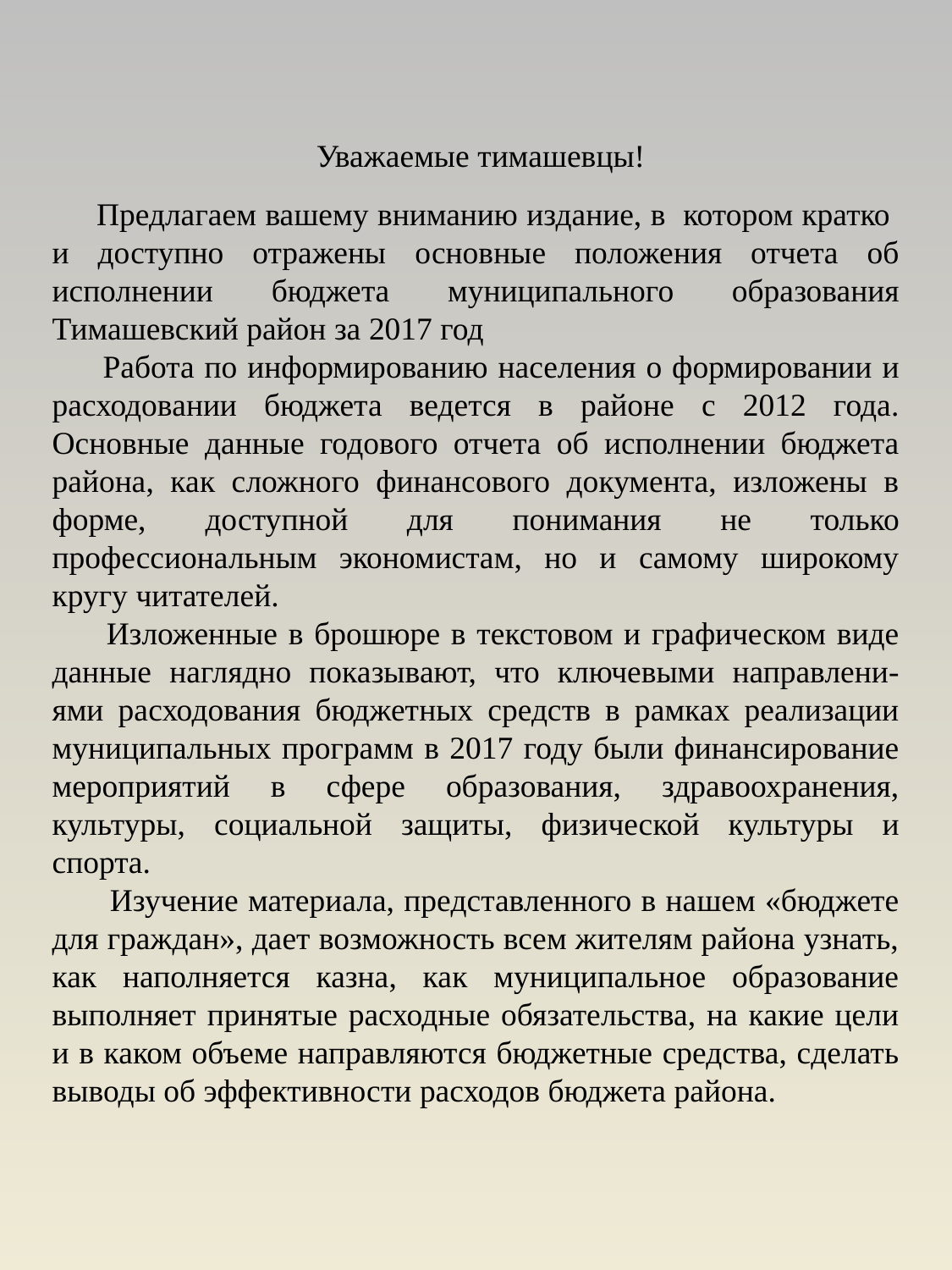

Уважаемые тимашевцы!
     Предлагаем вашему вниманию издание, в  котором кратко  и доступно отражены основные положения отчета об исполнении бюджета муниципального образования Тимашевский район за 2017 год
     Работа по информированию населения о формировании и расходовании бюджета ведется в районе с 2012 года. Основные данные годового отчета об исполнении бюджета района, как сложного финансового документа, изложены в форме, доступной для понимания не только профессиональным экономистам, но и самому широкому кругу читателей.
     Изложенные в брошюре в текстовом и графическом виде данные наглядно показывают, что ключевыми направлени-ями расходования бюджетных средств в рамках реализации муниципальных программ в 2017 году были финансирование мероприятий в сфере образования, здравоохранения, культуры, социальной защиты, физической культуры и спорта.
      Изучение материала, представленного в нашем «бюджете для граждан», дает возможность всем жителям района узнать, как наполняется казна, как муниципальное образование выполняет принятые расходные обязательства, на какие цели и в каком объеме направляются бюджетные средства, сделать выводы об эффективности расходов бюджета района.